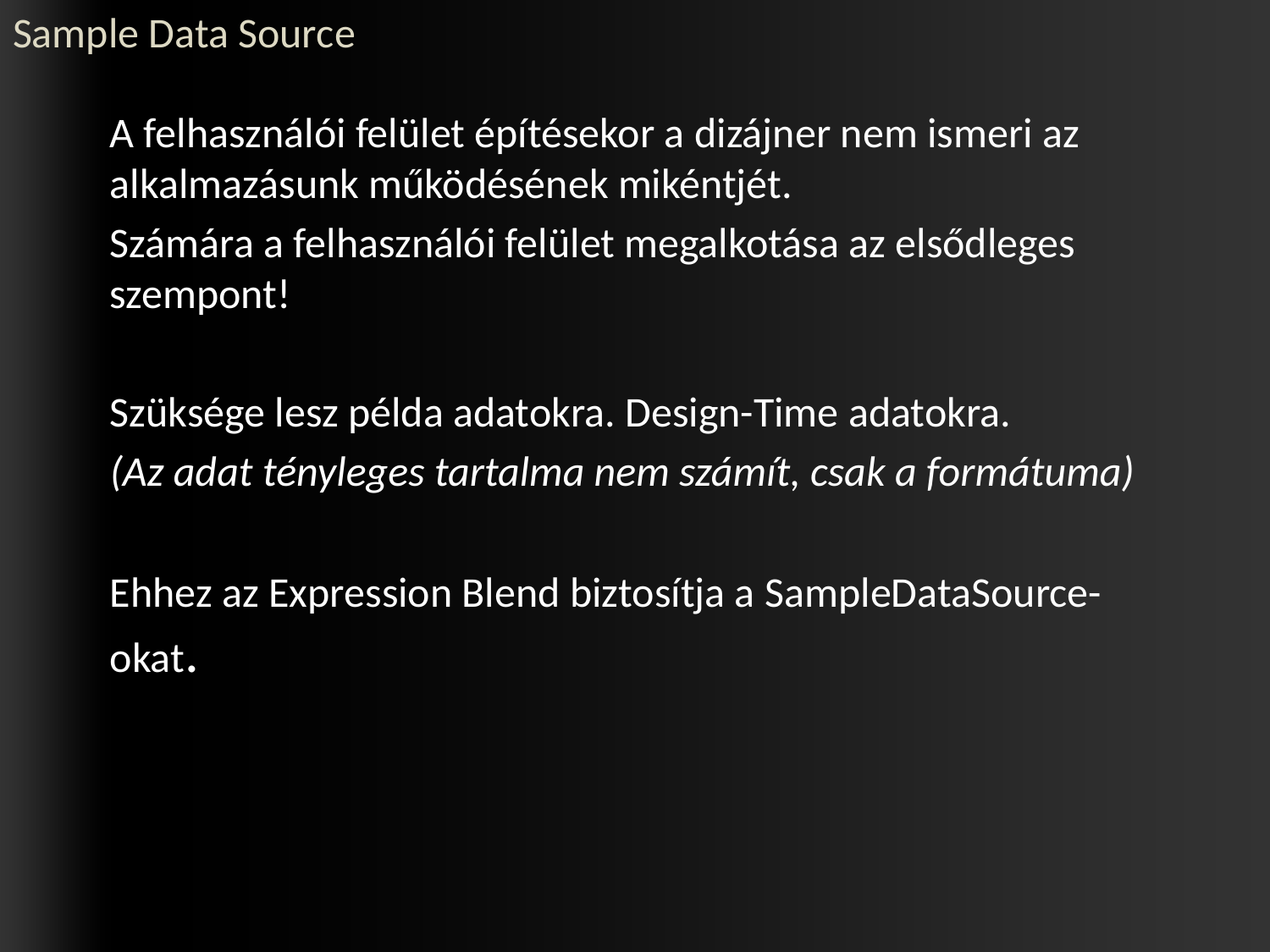

# Sample Data Source
	A felhasználói felület építésekor a dizájner nem ismeri az alkalmazásunk működésének mikéntjét.
	Számára a felhasználói felület megalkotása az elsődleges szempont!

	Szüksége lesz példa adatokra. Design-Time adatokra.
	(Az adat tényleges tartalma nem számít, csak a formátuma)

	Ehhez az Expression Blend biztosítja a SampleDataSource-okat.